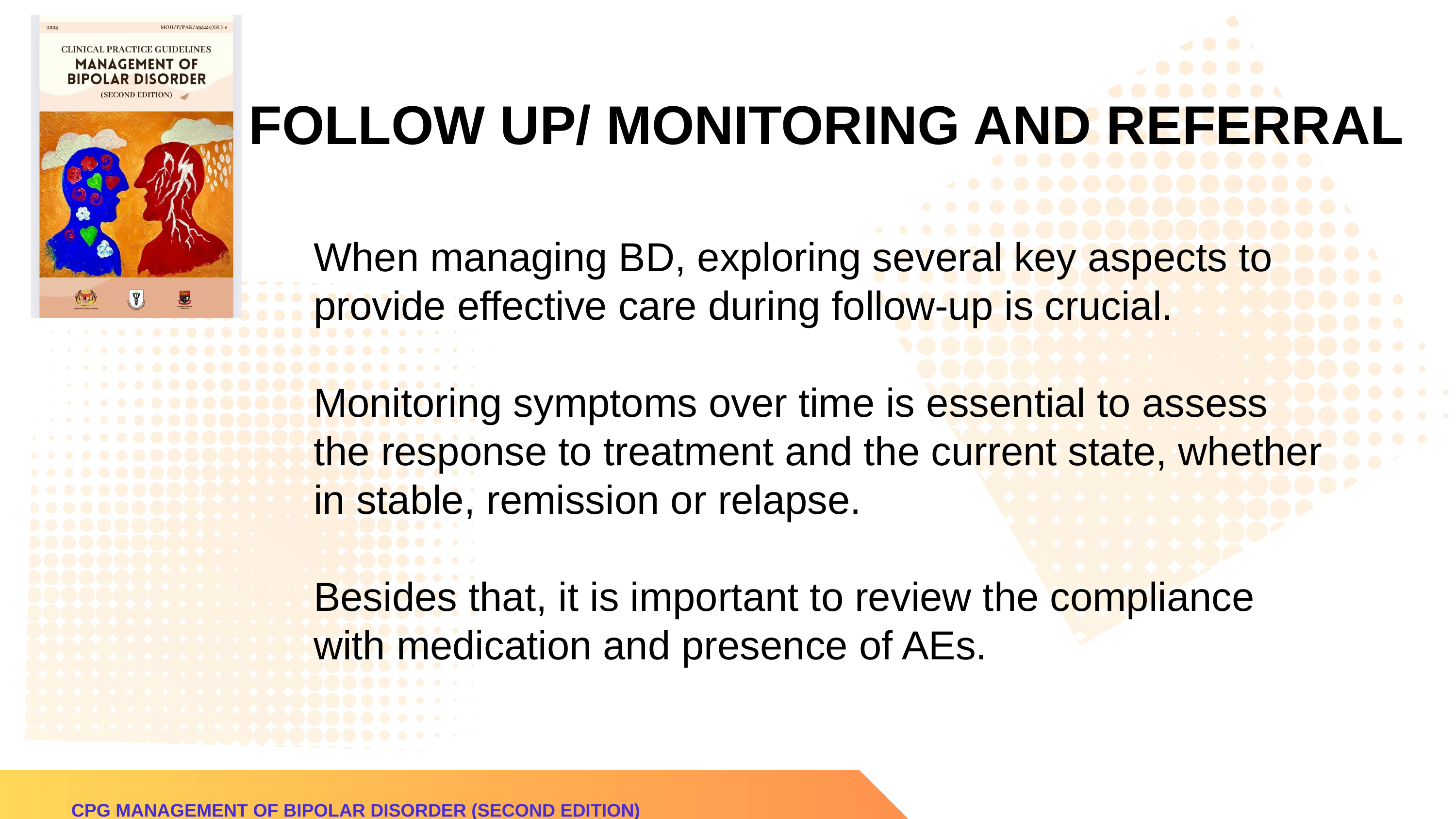

FOLLOW UP/ MONITORING AND REFERRAL

When managing BD, exploring several key aspects to provide effective care during follow-up is crucial.

Monitoring symptoms over time is essential to assess the response to treatment and the current state, whether in stable, remission or relapse.

Besides that, it is important to review the compliance with medication and presence of AEs.

CPG MANAGEMENT OF BIPOLAR DISORDER (SECOND EDITION)